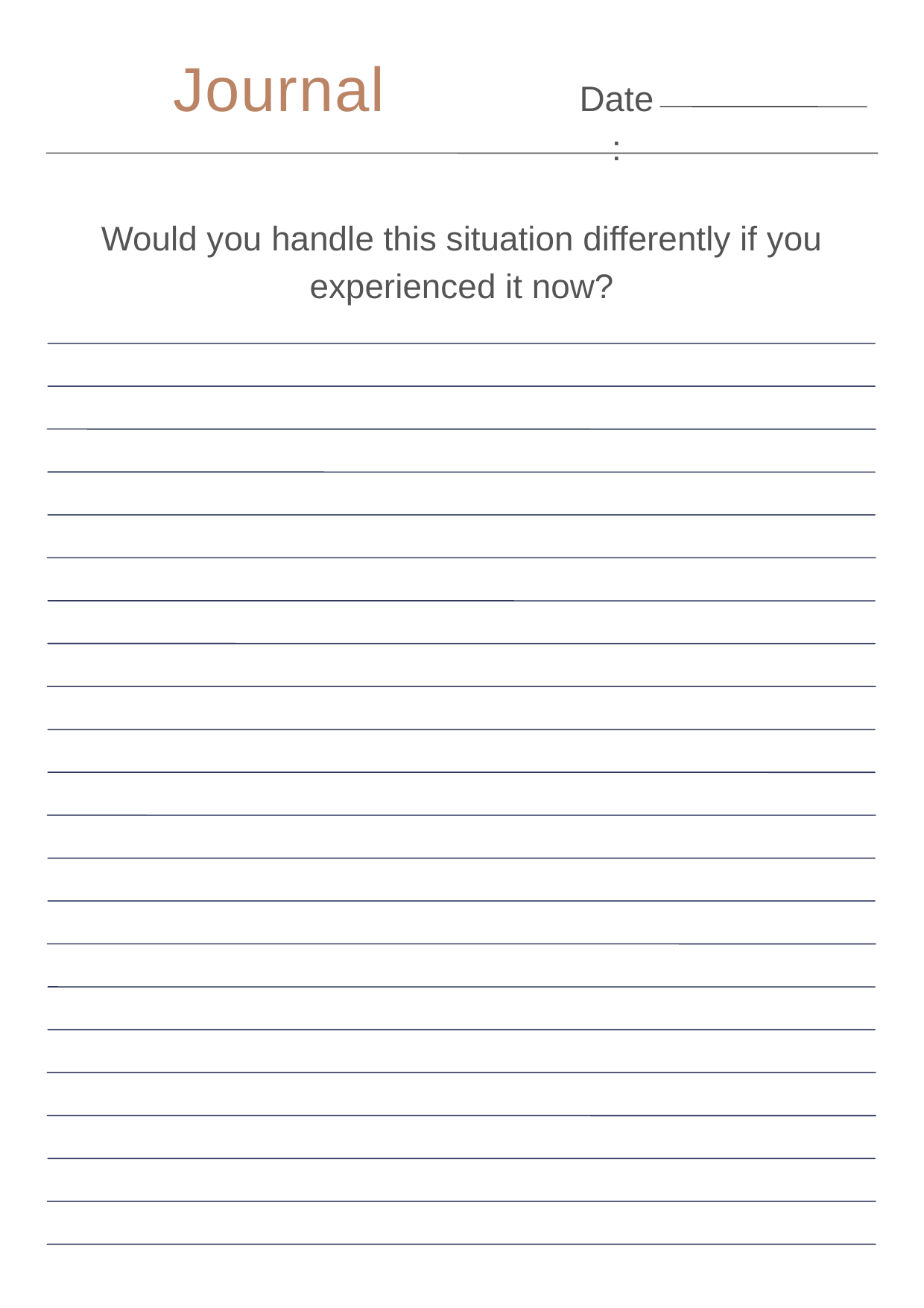

Journal
Date:

Would you handle this situation differently if you experienced it now?